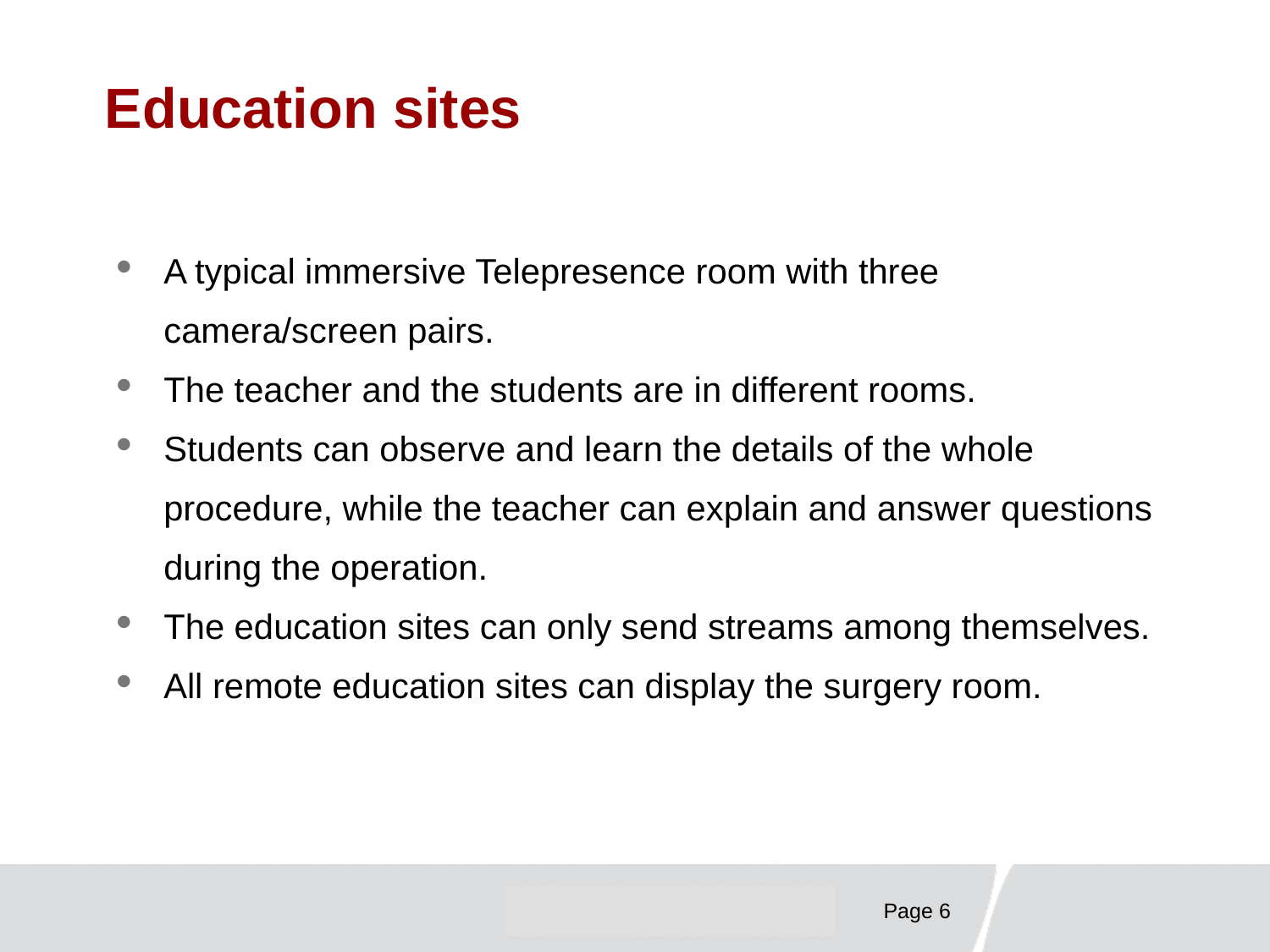

# Education sites
A typical immersive Telepresence room with three camera/screen pairs.
The teacher and the students are in different rooms.
Students can observe and learn the details of the whole procedure, while the teacher can explain and answer questions during the operation.
The education sites can only send streams among themselves.
All remote education sites can display the surgery room.